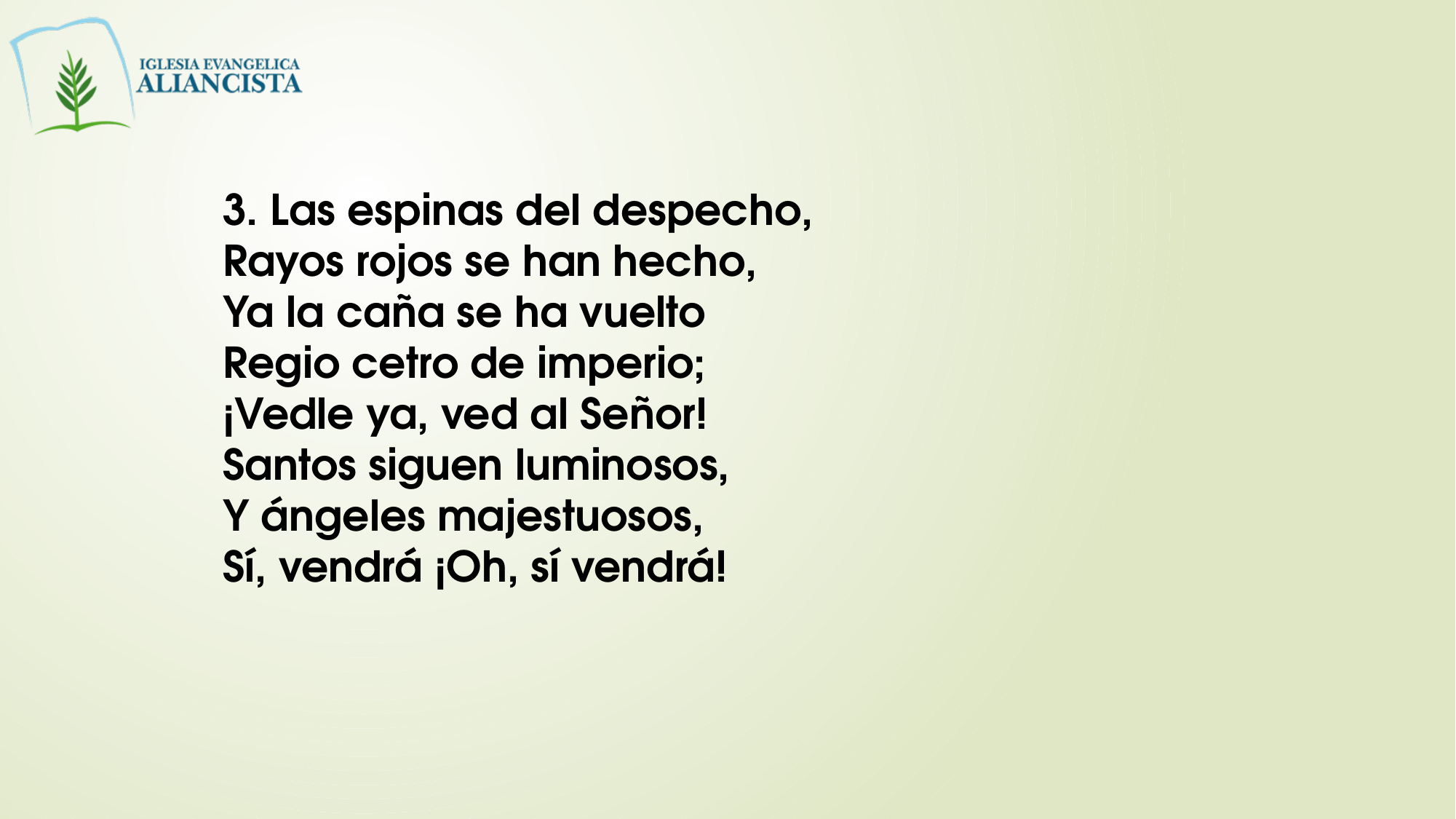

3. Las espinas del despecho,
Rayos rojos se han hecho,
Ya la caña se ha vuelto
Regio cetro de imperio;
¡Vedle ya, ved al Señor!
Santos siguen luminosos,
Y ángeles majestuosos,
Sí, vendrá ¡Oh, sí vendrá!